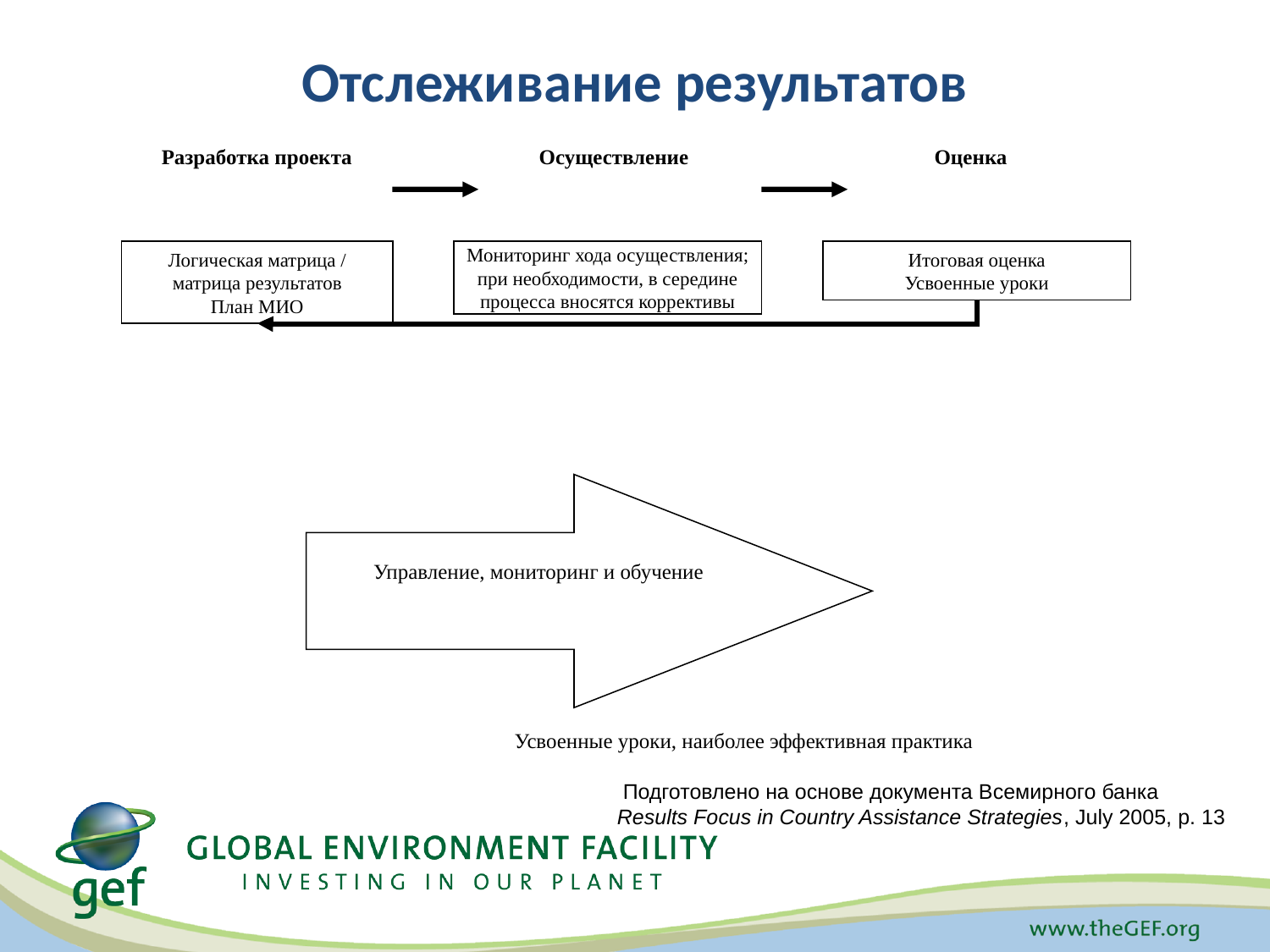

# Отслеживание результатов
Разработка проекта
Осуществление
Оценка

Логическая матрица / матрица результатов
План МИО
Мониторинг хода осуществления; при необходимости, в середине процесса вносятся коррективы
Итоговая оценка
Усвоенные уроки

Управление, мониторинг и обучение
Усвоенные уроки, наиболее эффективная практика
 Подготовлено на основе документа Всемирного банка
Results Focus in Country Assistance Strategies, July 2005, p. 13